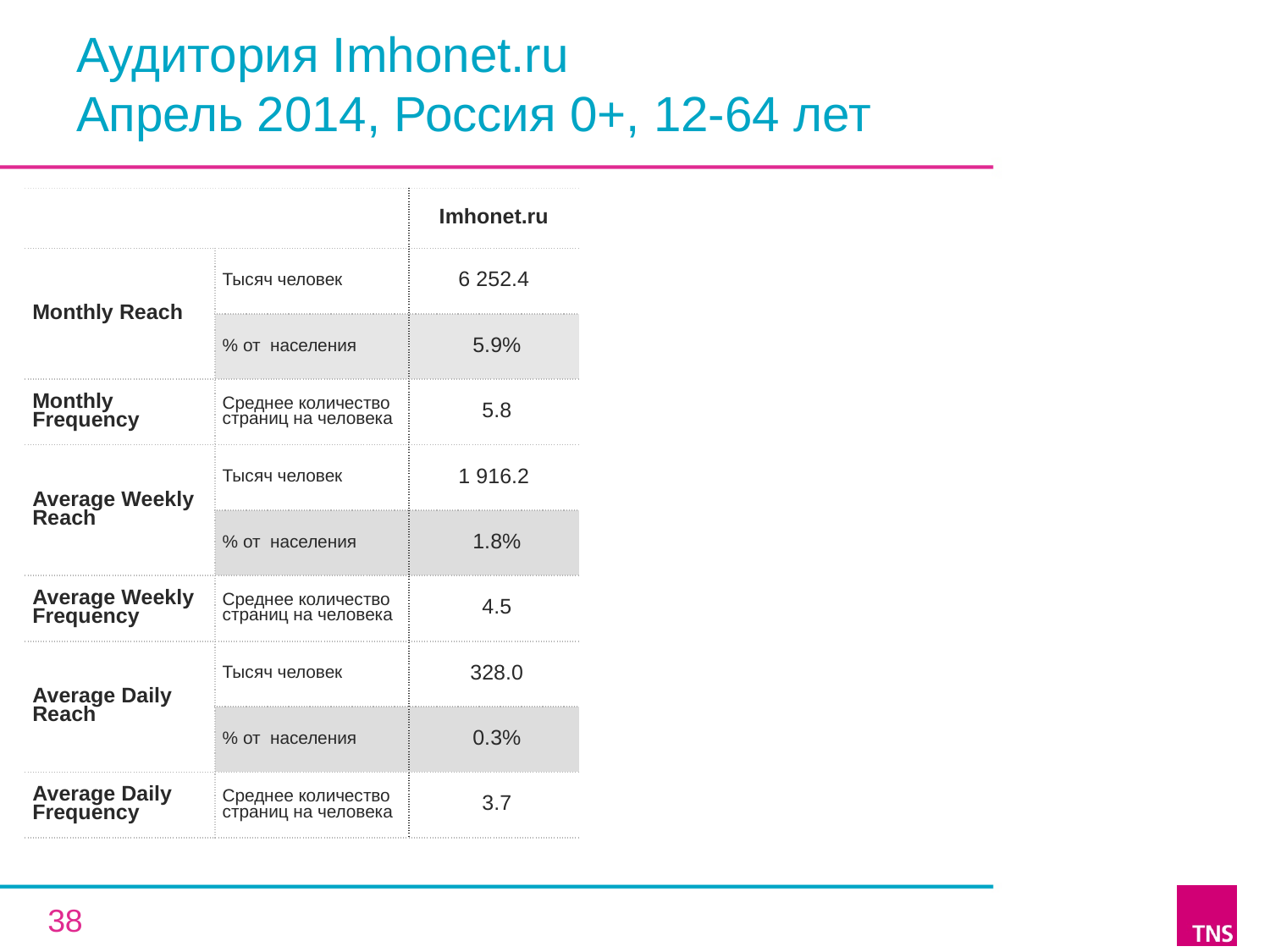

# Аудитория Imhonet.ru Апрель 2014, Россия 0+, 12-64 лет
|  |  | Imhonet.ru |
| --- | --- | --- |
| Monthly Reach | Тысяч человек | 6 252.4 |
|  | % от населения | 5.9% |
| Monthly Frequency | Среднее количество страниц на человека | 5.8 |
| Average Weekly Reach | Тысяч человек | 1 916.2 |
|  | % от населения | 1.8% |
| Average Weekly Frequency | Среднее количество страниц на человека | 4.5 |
| Average Daily Reach | Тысяч человек | 328.0 |
|  | % от населения | 0.3% |
| Average Daily Frequency | Среднее количество страниц на человека | 3.7 |

38